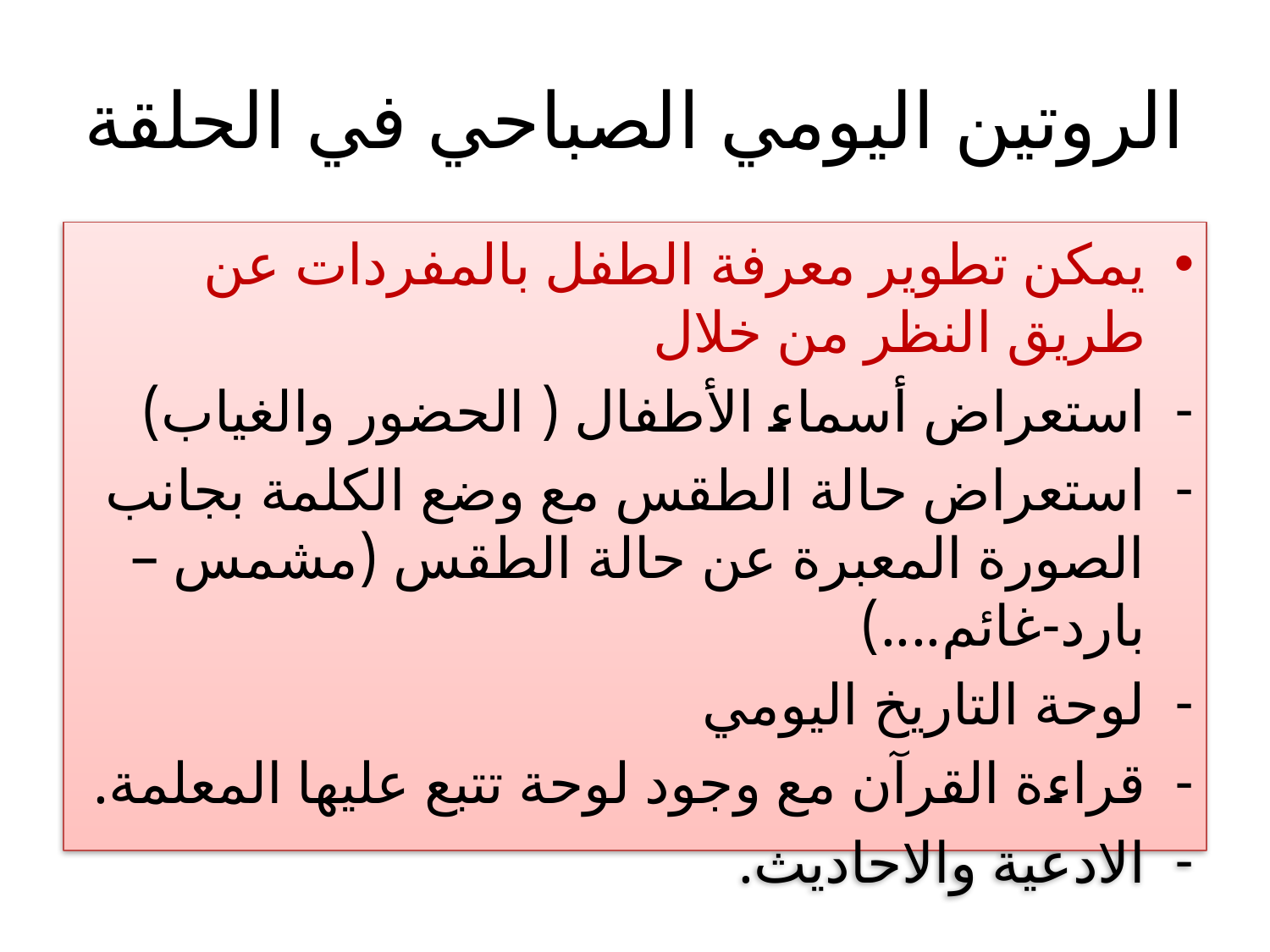

# الروتين اليومي الصباحي في الحلقة
يمكن تطوير معرفة الطفل بالمفردات عن طريق النظر من خلال
استعراض أسماء الأطفال ( الحضور والغياب)
استعراض حالة الطقس مع وضع الكلمة بجانب الصورة المعبرة عن حالة الطقس (مشمس – بارد-غائم....)
لوحة التاريخ اليومي
قراءة القرآن مع وجود لوحة تتبع عليها المعلمة.
الادعية والاحاديث.